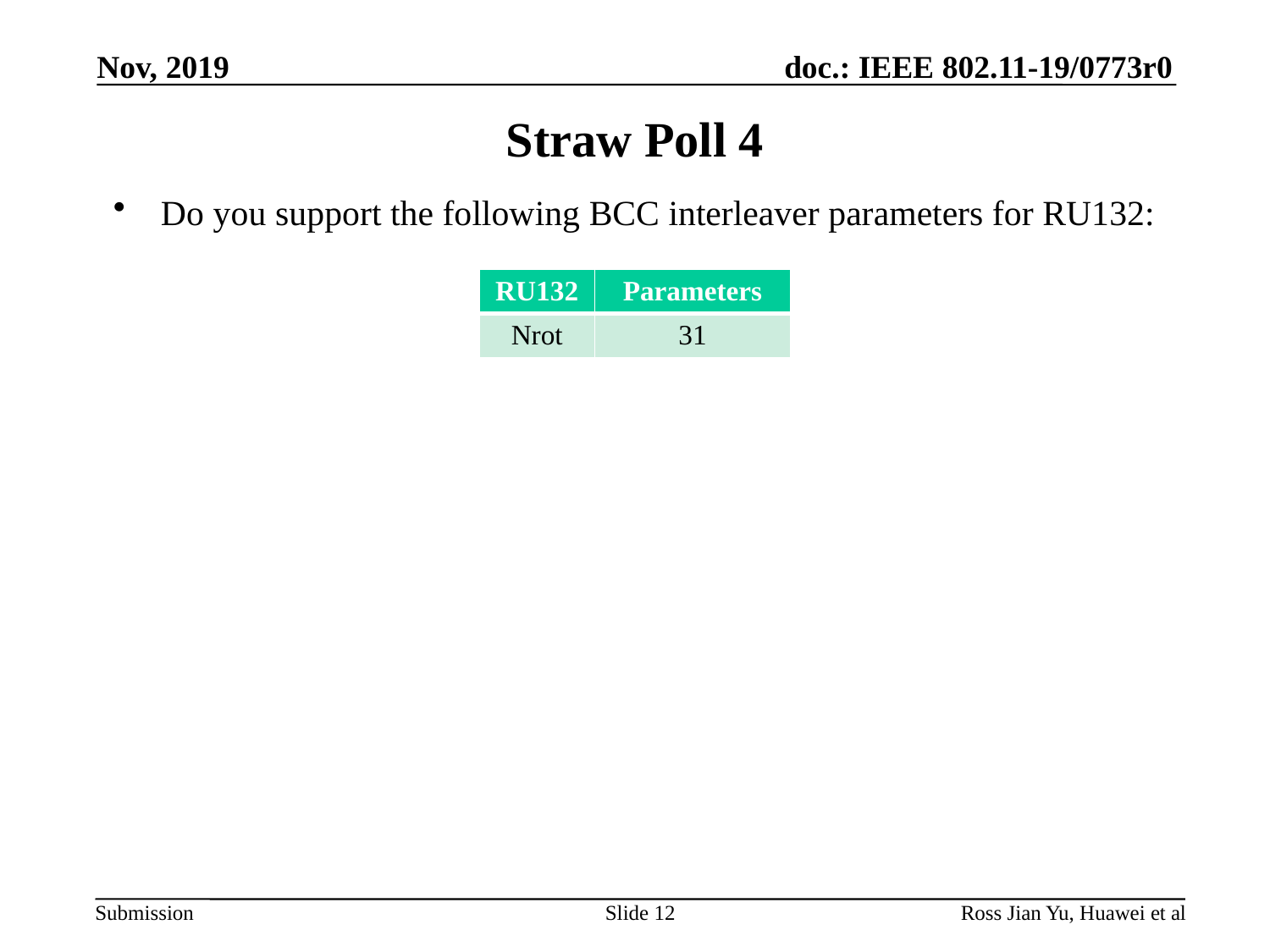

Nov, 2019
# Straw Poll 4
Do you support the following BCC interleaver parameters for RU132:
| RU132 | Parameters |
| --- | --- |
| Nrot | 31 |
Slide 12
Ross Jian Yu, Huawei et al